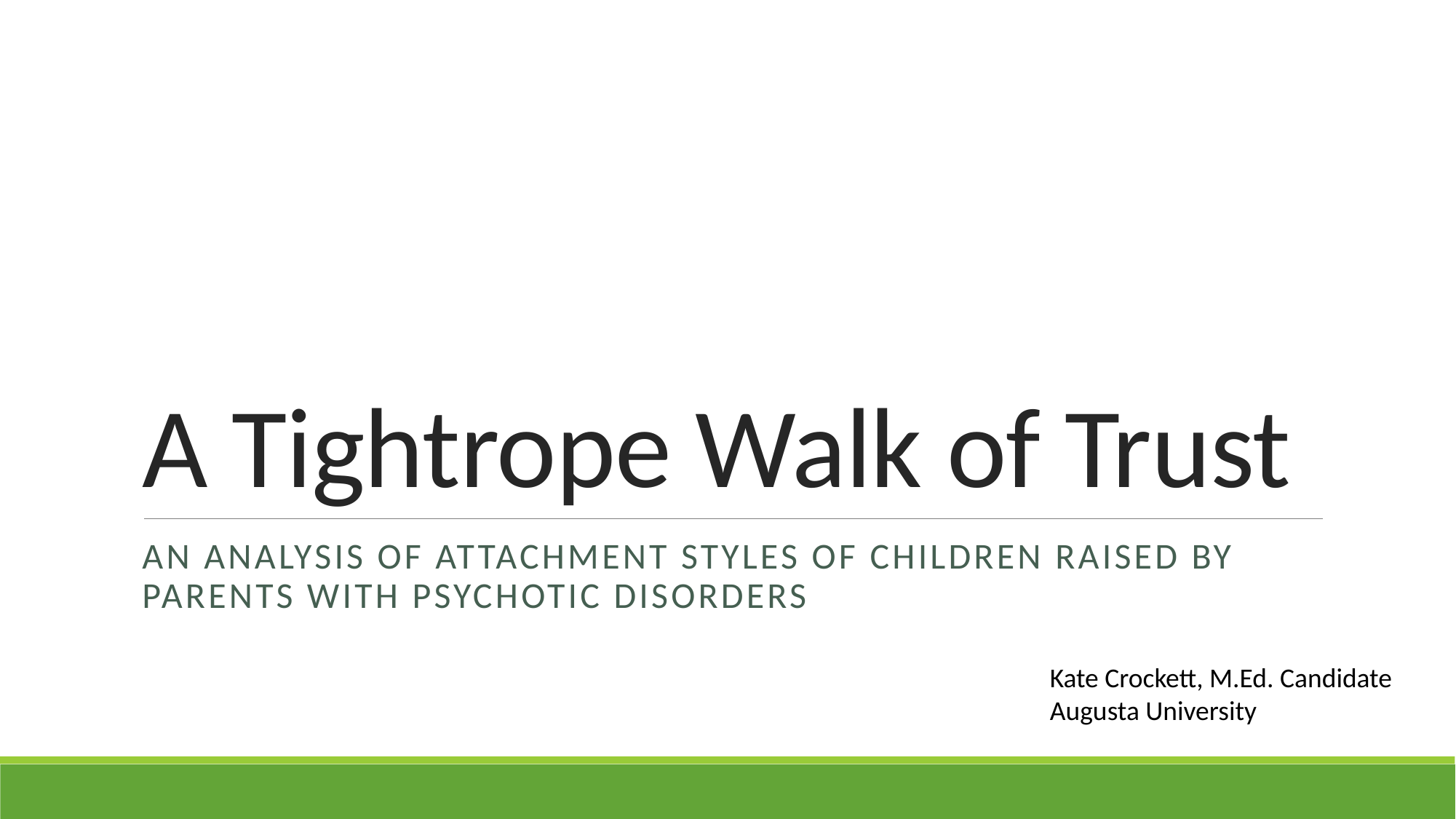

# A Tightrope Walk of Trust
An Analysis of Attachment Styles of Children Raised by Parents with Psychotic Disorders
Kate Crockett, M.Ed. Candidate
Augusta University